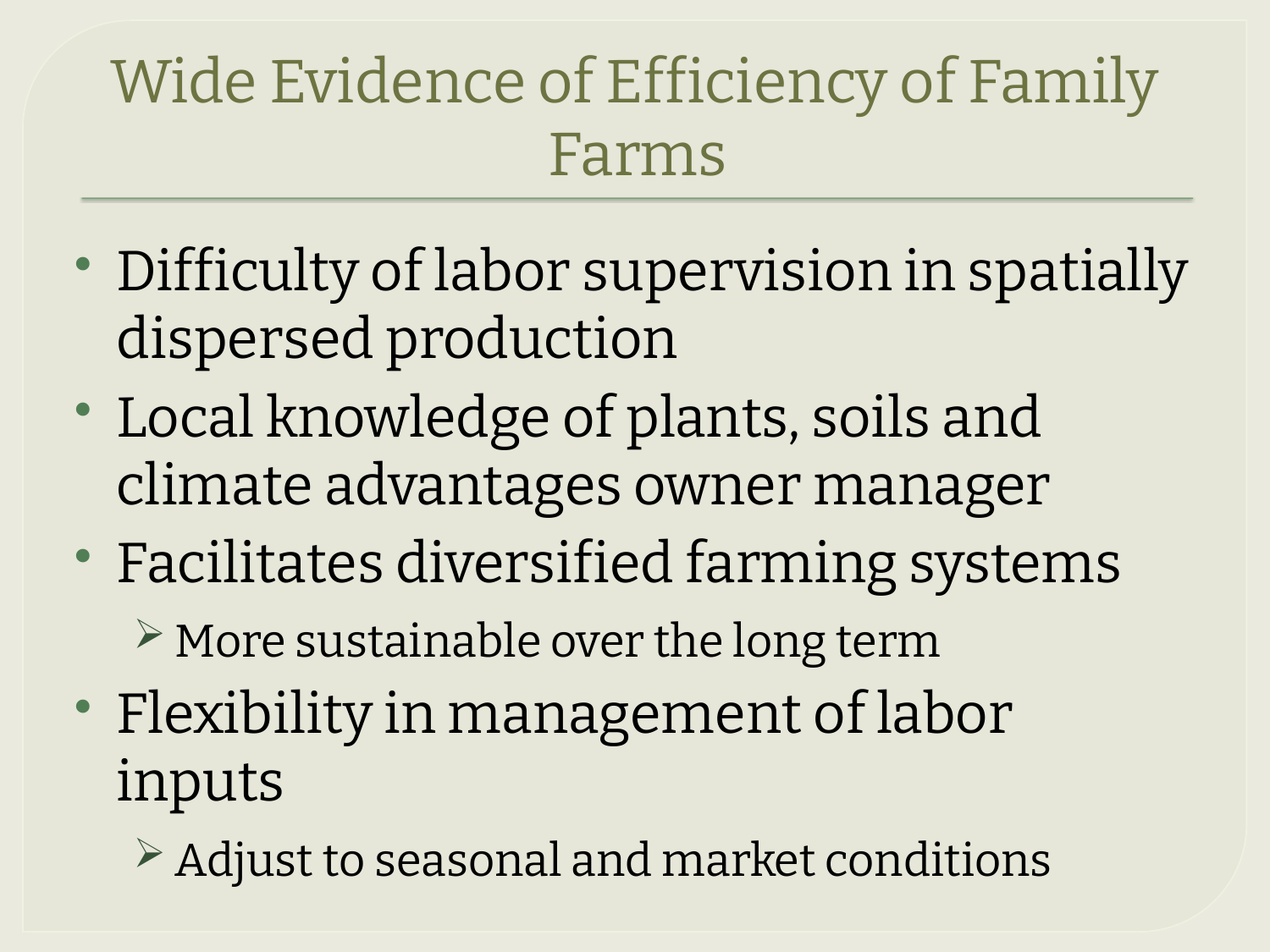

# Wide Evidence of Efficiency of Family Farms
Difficulty of labor supervision in spatially dispersed production
Local knowledge of plants, soils and climate advantages owner manager
Facilitates diversified farming systems
 More sustainable over the long term
Flexibility in management of labor inputs
 Adjust to seasonal and market conditions